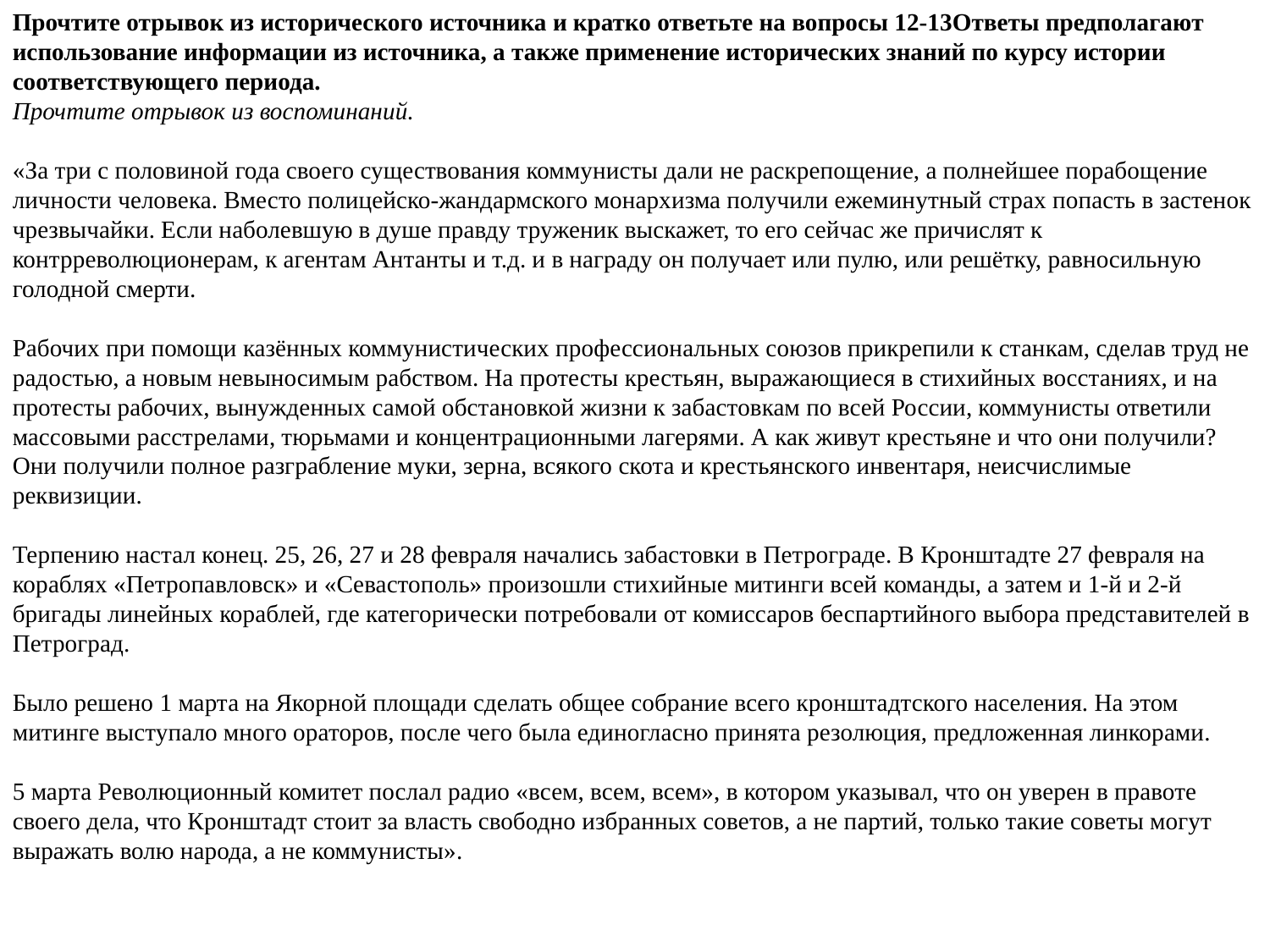

Прочтите отрывок из исторического источника и кратко ответьте на вопросы 12-13Ответы предполагают использование информации из источника, а также применение исторических знаний по курсу истории соответствующего периода.
Прочтите отрывок из воспоминаний.

«За три с половиной года своего существования коммунисты дали не раскрепощение, а полнейшее порабощение личности человека. Вместо полицейско-жандармского монархизма получили ежеминутный страх попасть в застенок чрезвычайки. Если наболевшую в душе правду труженик выскажет, то его сейчас же причислят к контрреволюционерам, к агентам Антанты и т.д. и в награду он получает или пулю, или решётку, равносильную голодной смерти.

Рабочих при помощи казённых коммунистических профессиональных союзов прикрепили к станкам, сделав труд не радостью, а новым невыносимым рабством. На протесты крестьян, выражающиеся в стихийных восстаниях, и на протесты рабочих, вынужденных самой обстановкой жизни к забастовкам по всей России, коммунисты ответили массовыми расстрелами, тюрьмами и концентрационными лагерями. А как живут крестьяне и что они получили? Они получили полное разграбление муки, зерна, всякого скота и крестьянского инвентаря, неисчислимые реквизиции.

Терпению настал конец. 25, 26, 27 и 28 февраля начались забастовки в Петрограде. В Кронштадте 27 февраля на кораблях «Петропавловск» и «Севастополь» произошли стихийные митинги всей команды, а затем и 1-й и 2-й бригады линейных кораблей, где категорически потребовали от комиссаров беспартийного выбора представителей в Петроград.

Было решено 1 марта на Якорной площади сделать общее собрание всего кронштадтского населения. На этом митинге выступало много ораторов, после чего была единогласно принята резолюция, предложенная линкорами.

5 марта Революционный комитет послал радио «всем, всем, всем», в котором указывал, что он уверен в правоте своего дела, что Кронштадт стоит за власть свободно избранных советов, а не партий, только такие советы могут выражать волю народа, а не коммунисты».